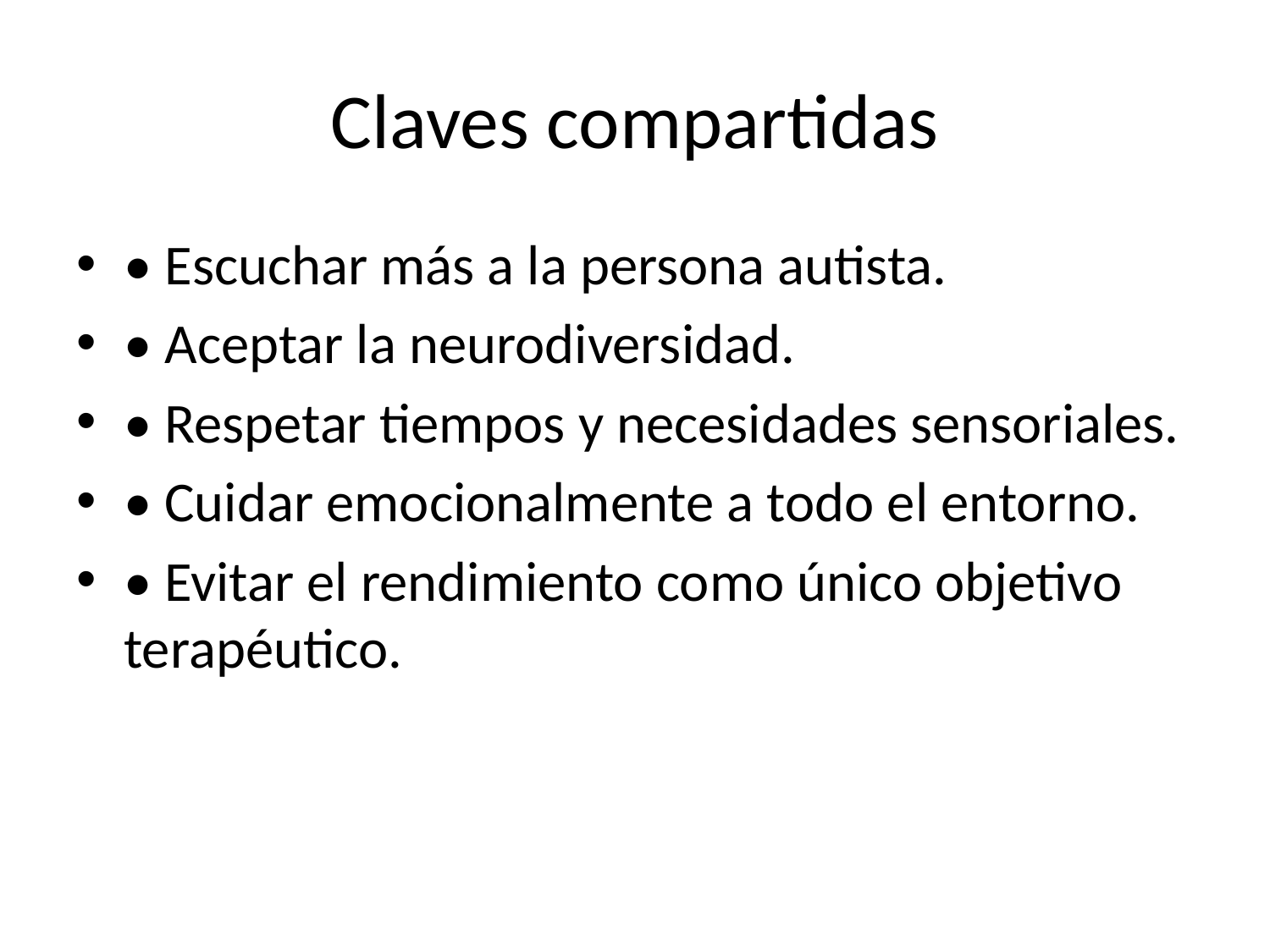

# Claves compartidas
• Escuchar más a la persona autista.
• Aceptar la neurodiversidad.
• Respetar tiempos y necesidades sensoriales.
• Cuidar emocionalmente a todo el entorno.
• Evitar el rendimiento como único objetivo terapéutico.